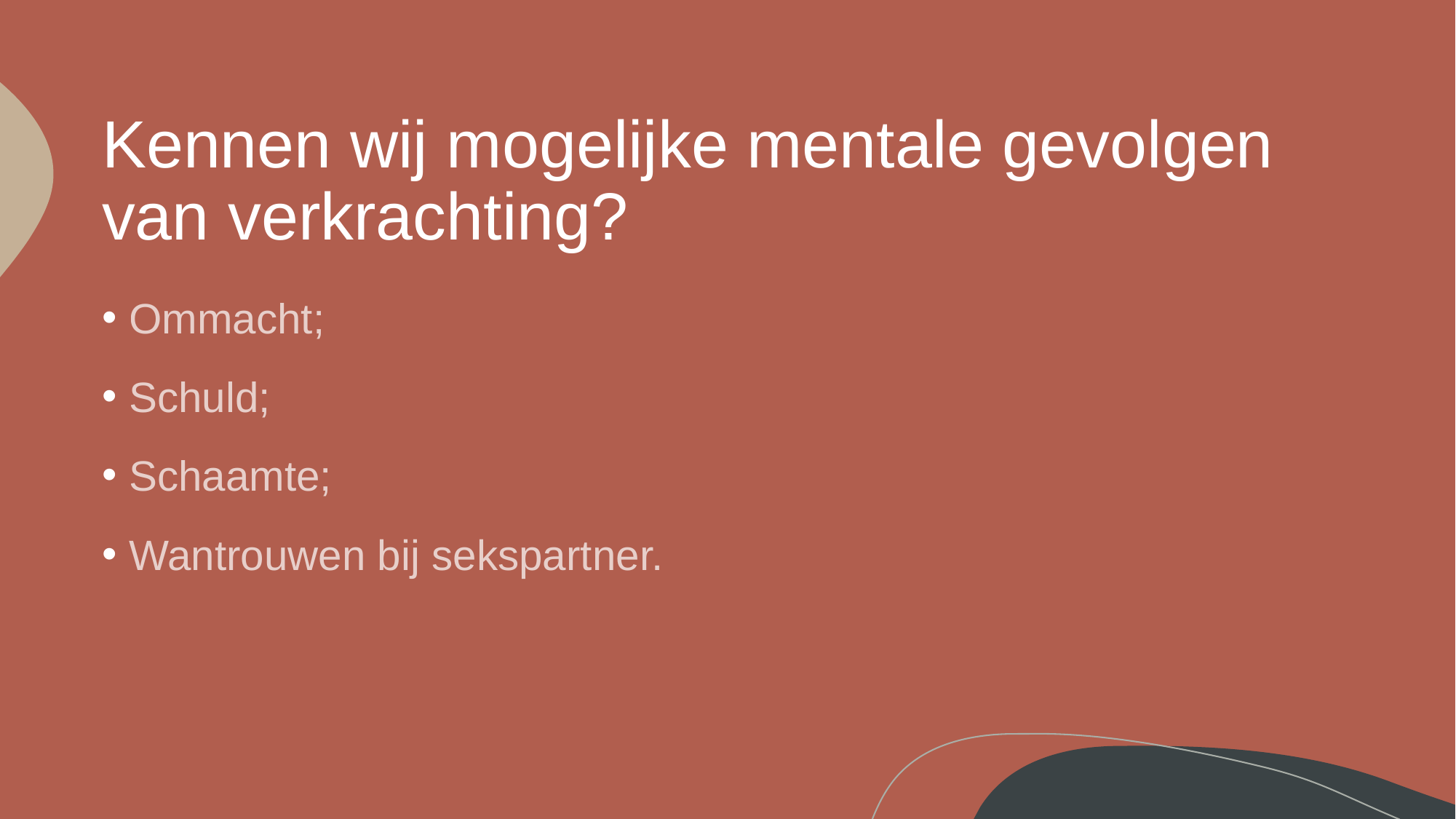

# Kennen wij mogelijke mentale gevolgen van verkrachting?
Ommacht;
Schuld;
Schaamte;
Wantrouwen bij sekspartner.